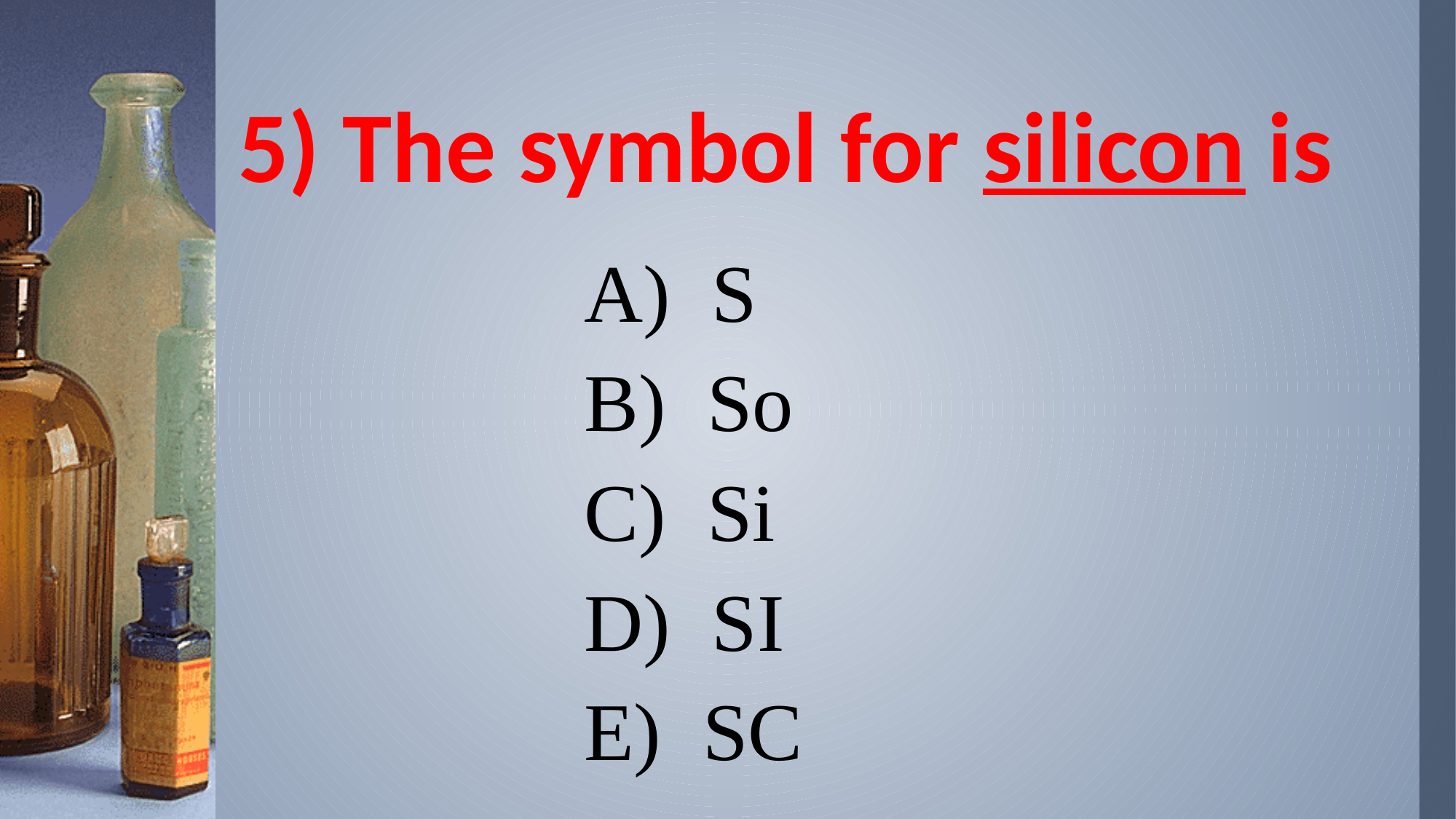

# 5) The symbol for silicon is
  S
  So
  Si
  SI
  SC